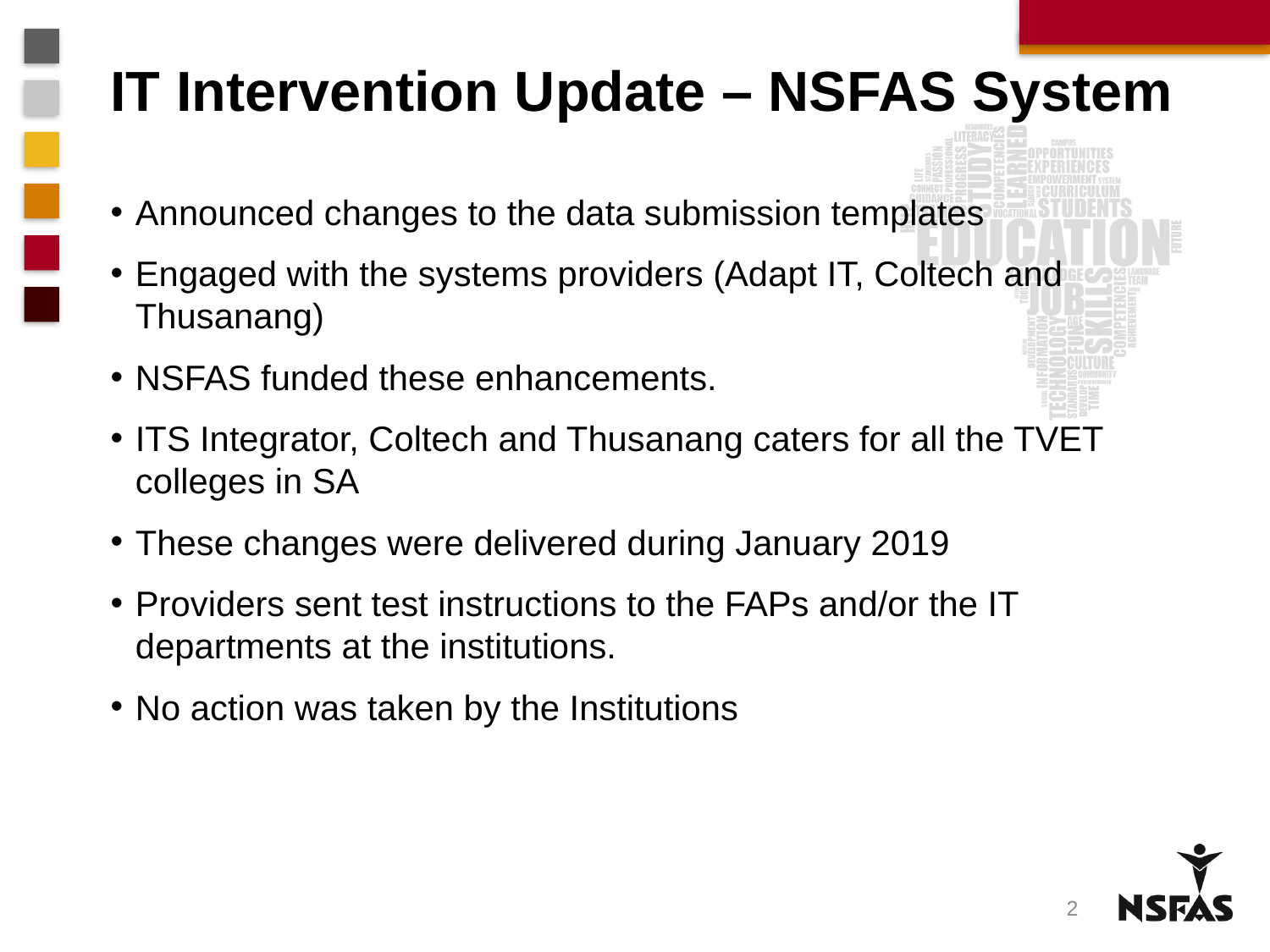

# IT Intervention Update – NSFAS System
Announced changes to the data submission templates
Engaged with the systems providers (Adapt IT, Coltech and Thusanang)
NSFAS funded these enhancements.
ITS Integrator, Coltech and Thusanang caters for all the TVET colleges in SA
These changes were delivered during January 2019
Providers sent test instructions to the FAPs and/or the IT departments at the institutions.
No action was taken by the Institutions
2